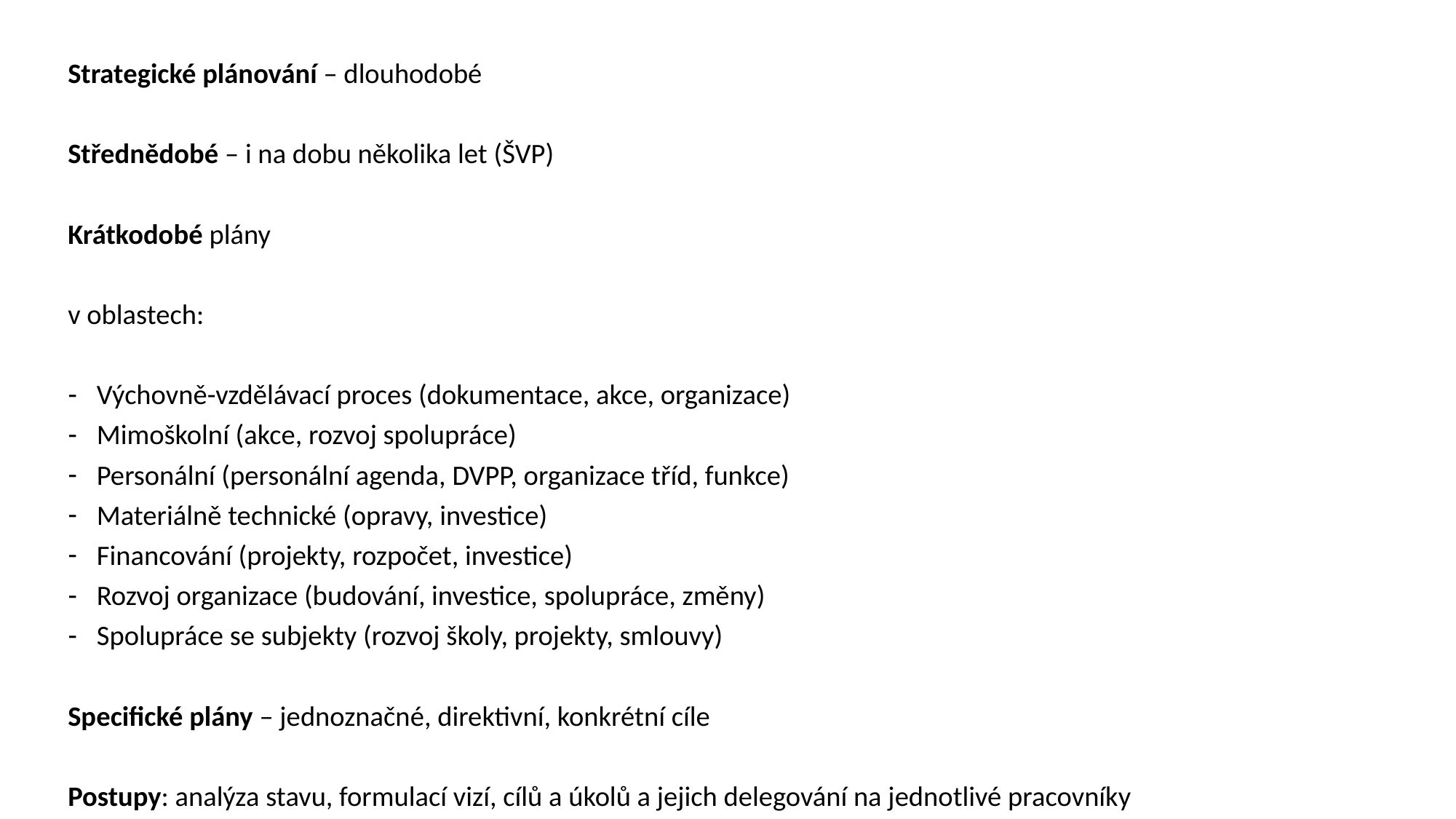

Strategické plánování – dlouhodobé

Střednědobé – i na dobu několika let (ŠVP)

Krátkodobé plány

v oblastech:

Výchovně-vzdělávací proces (dokumentace, akce, organizace)
Mimoškolní (akce, rozvoj spolupráce)
Personální (personální agenda, DVPP, organizace tříd, funkce)
Materiálně technické (opravy, investice)
Financování (projekty, rozpočet, investice)
Rozvoj organizace (budování, investice, spolupráce, změny)
Spolupráce se subjekty (rozvoj školy, projekty, smlouvy)

Specifické plány – jednoznačné, direktivní, konkrétní cíle

Postupy: analýza stavu, formulací vizí, cílů a úkolů a jejich delegování na jednotlivé pracovníky